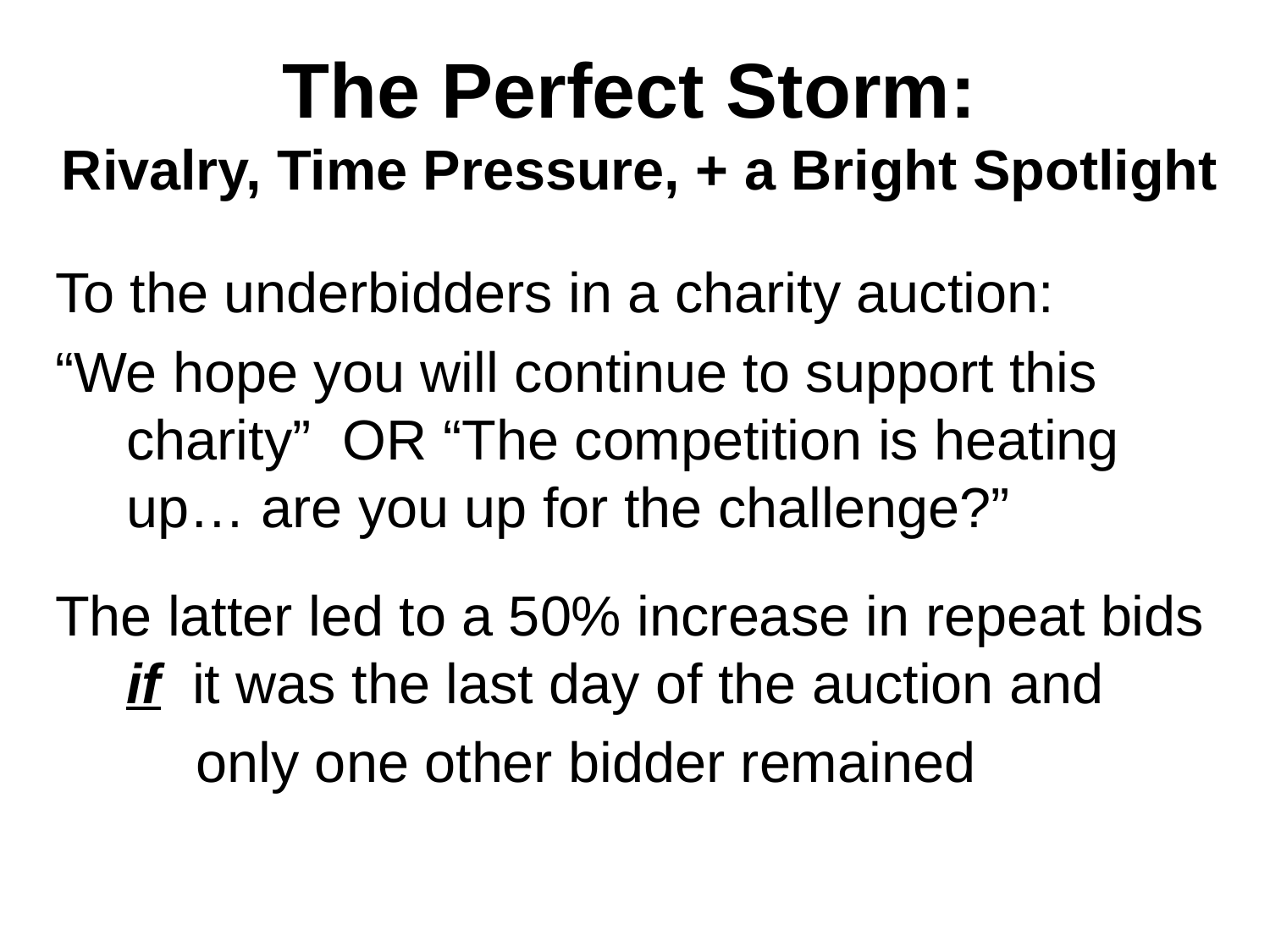

# The Perfect Storm: Rivalry, Time Pressure, + a Bright Spotlight

To the underbidders in a charity auction:
“We hope you will continue to support this charity”  OR “The competition is heating up… are you up for the challenge?”

The latter led to a 50% increase in repeat bids if  it was the last day of the auction and
         only one other bidder remained